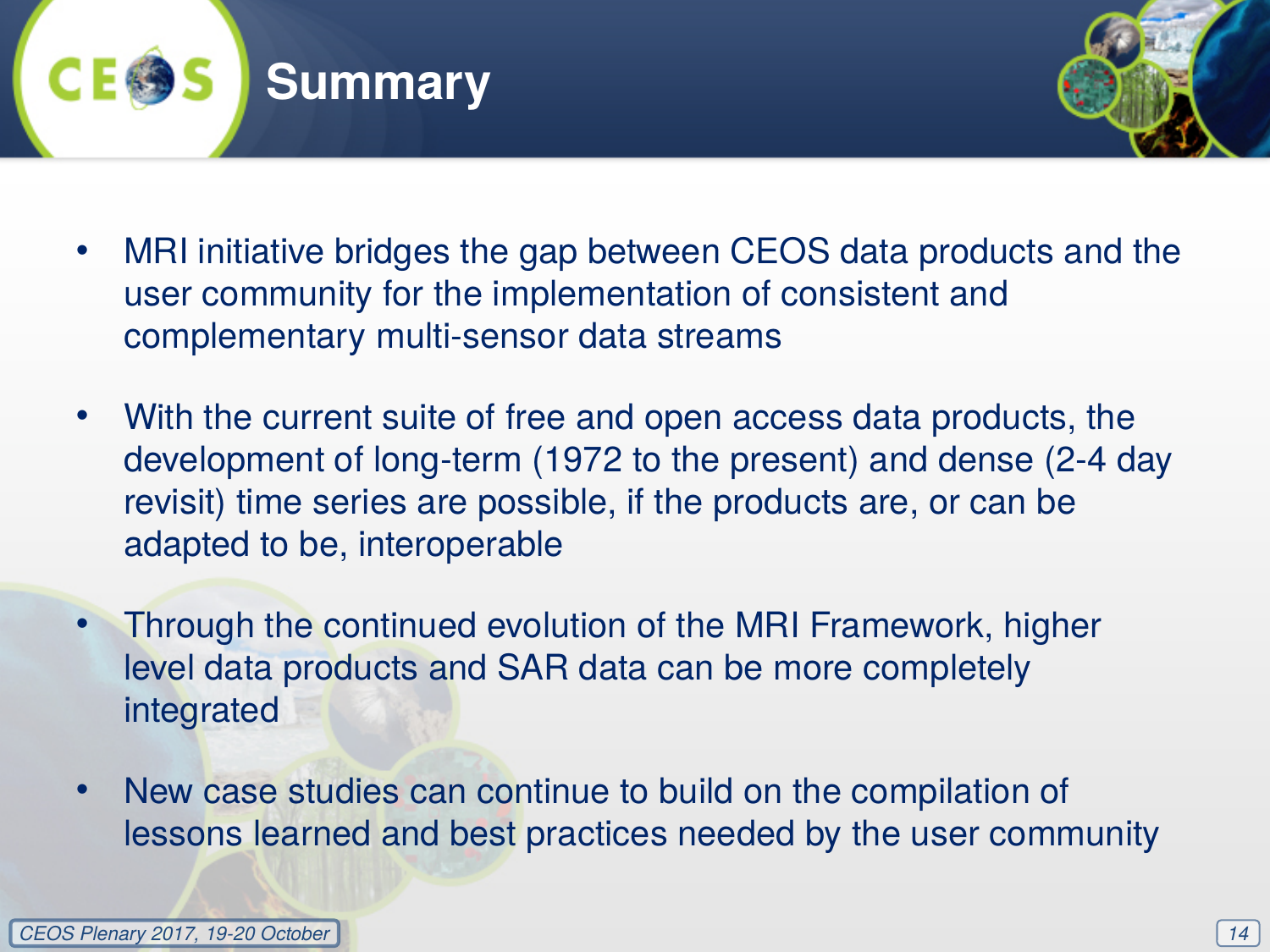

Summary
MRI initiative bridges the gap between CEOS data products and the user community for the implementation of consistent and complementary multi-sensor data streams

With the current suite of free and open access data products, the development of long-term (1972 to the present) and dense (2-4 day revisit) time series are possible, if the products are, or can be adapted to be, interoperable

Through the continued evolution of the MRI Framework, higher level data products and SAR data can be more completely integrated

New case studies can continue to build on the compilation of lessons learned and best practices needed by the user community
14